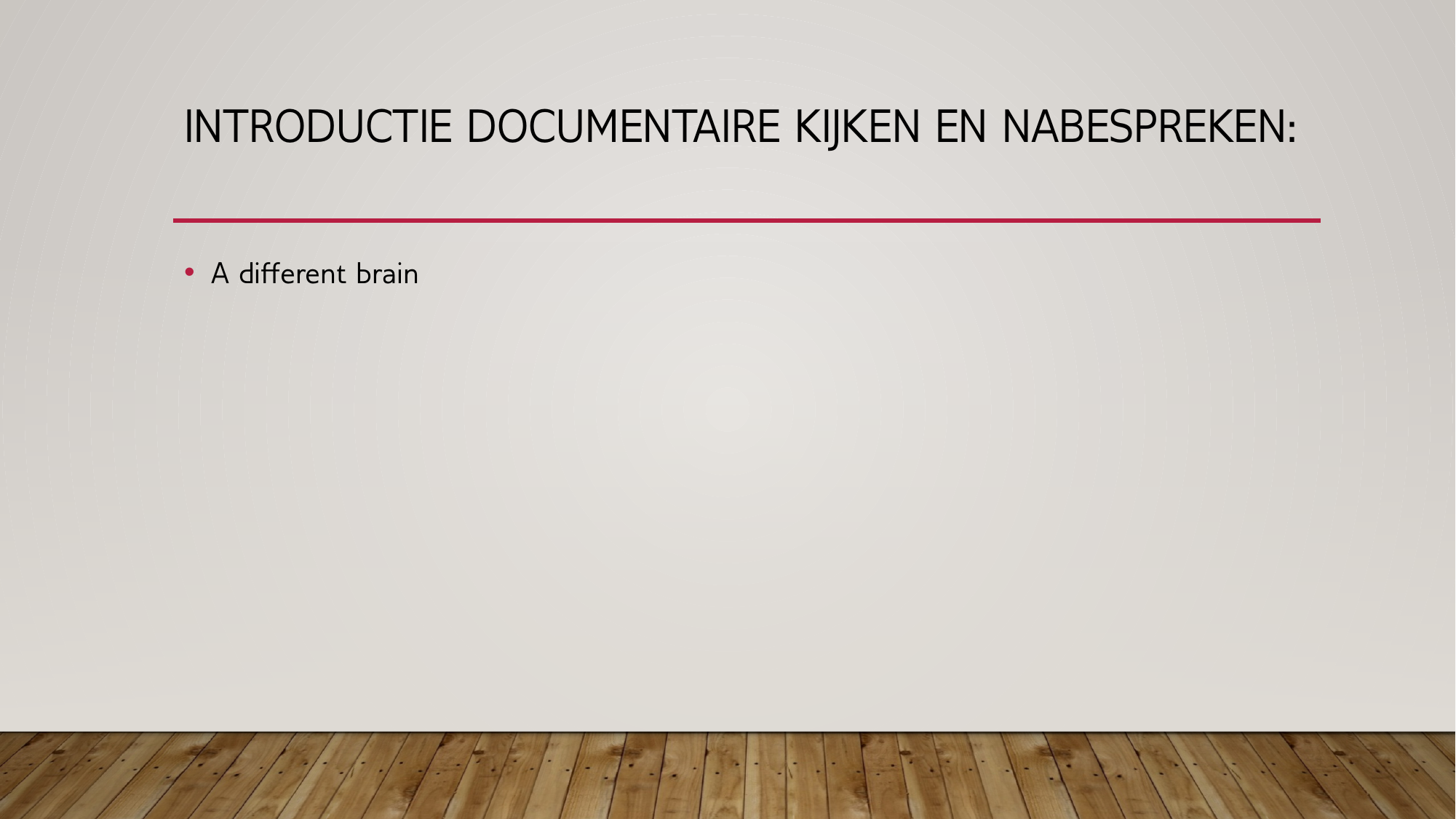

# Introductie documentaire kijken en nabespreken:
A different brain